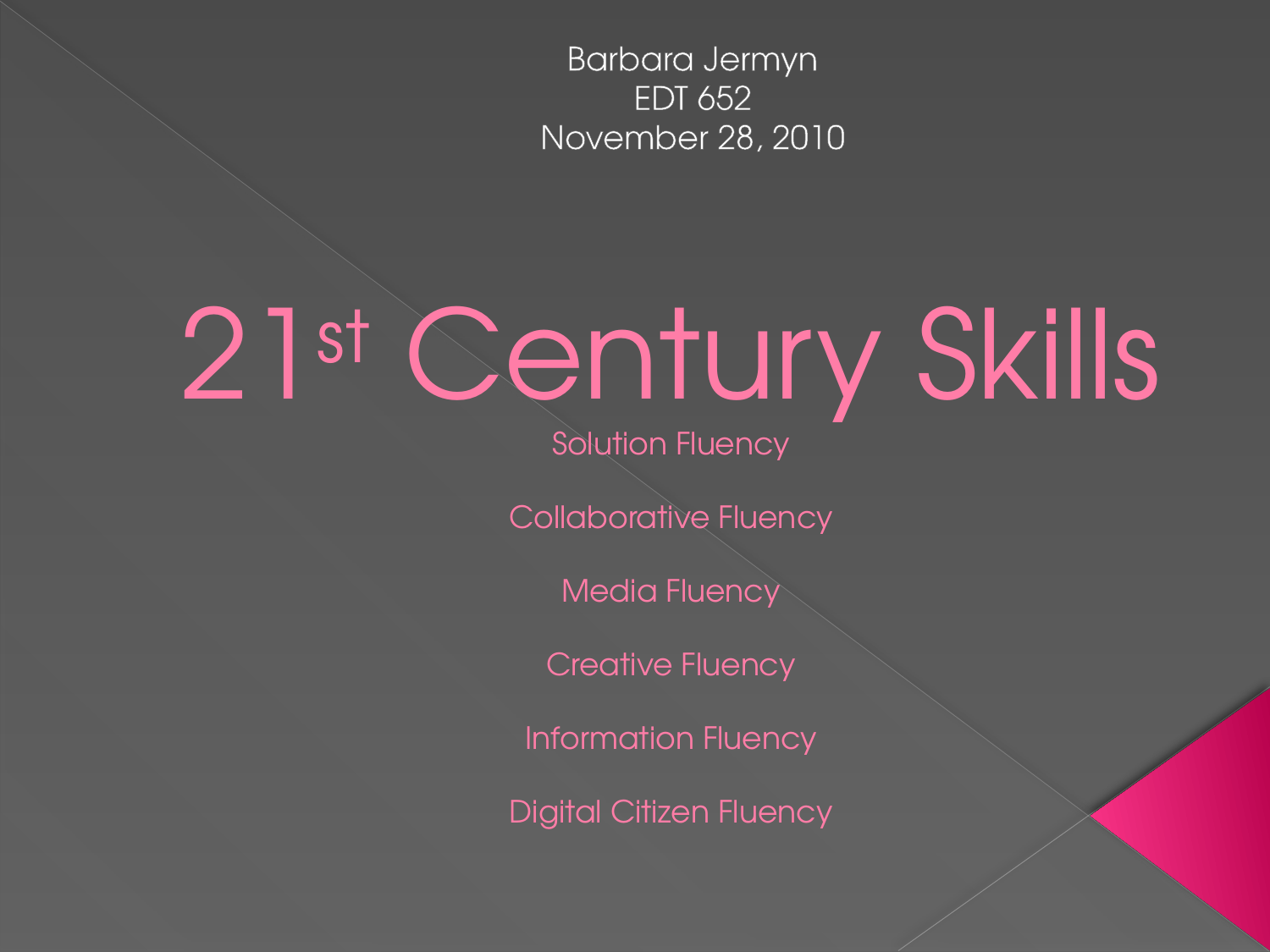

Barbara Jermyn
EDT 652
November 28, 2010
# 21st Century Skills Solution Fluency Collaborative Fluency Media Fluency Creative Fluency Information Fluency Digital Citizen Fluency